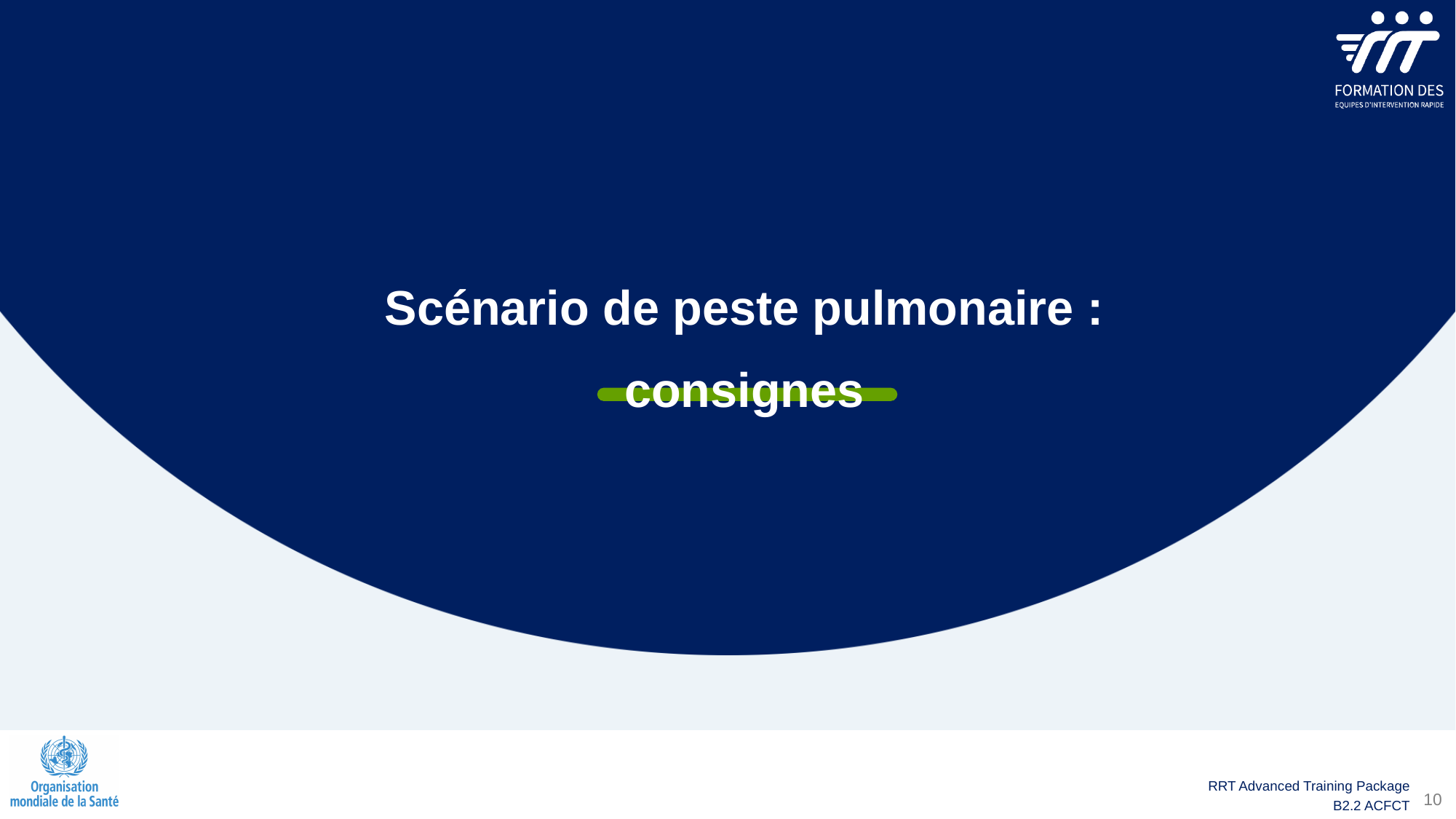

Pneumonic pleague scenario: instructions
Scénario de peste pulmonaire : consignes